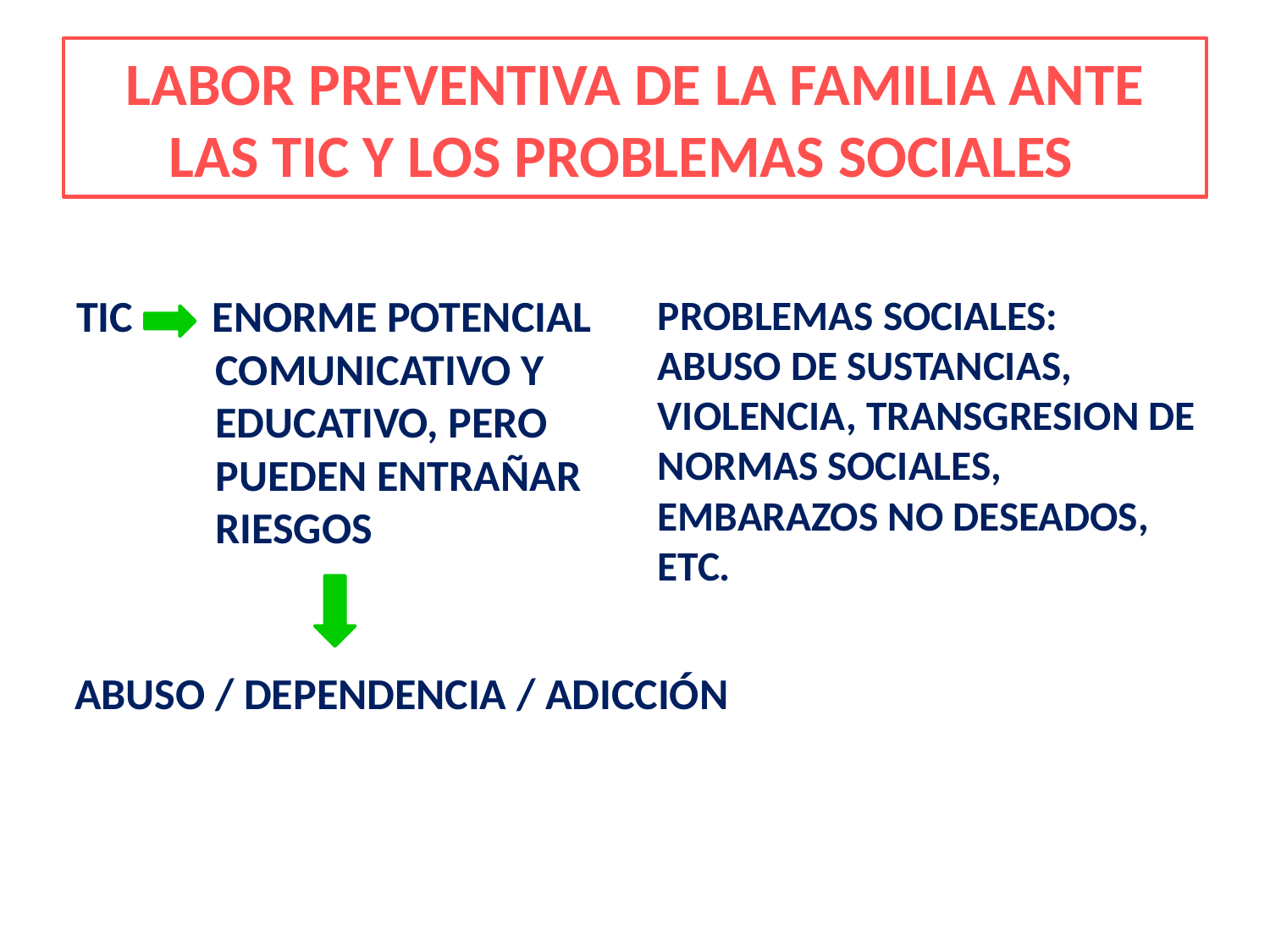

# LABOR PREVENTIVA DE LA FAMILIA ANTE LAS TIC Y LOS PROBLEMAS SOCIALES
TIC        ENORME POTENCIAL
              COMUNICATIVO Y
              EDUCATIVO, PERO
              PUEDEN ENTRAÑAR
              RIESGOS

PROBLEMAS SOCIALES:
ABUSO DE SUSTANCIAS,
VIOLENCIA, TRANSGRESION DE
NORMAS SOCIALES,
EMBARAZOS NO DESEADOS,
ETC.

ABUSO / DEPENDENCIA / ADICCIÓN